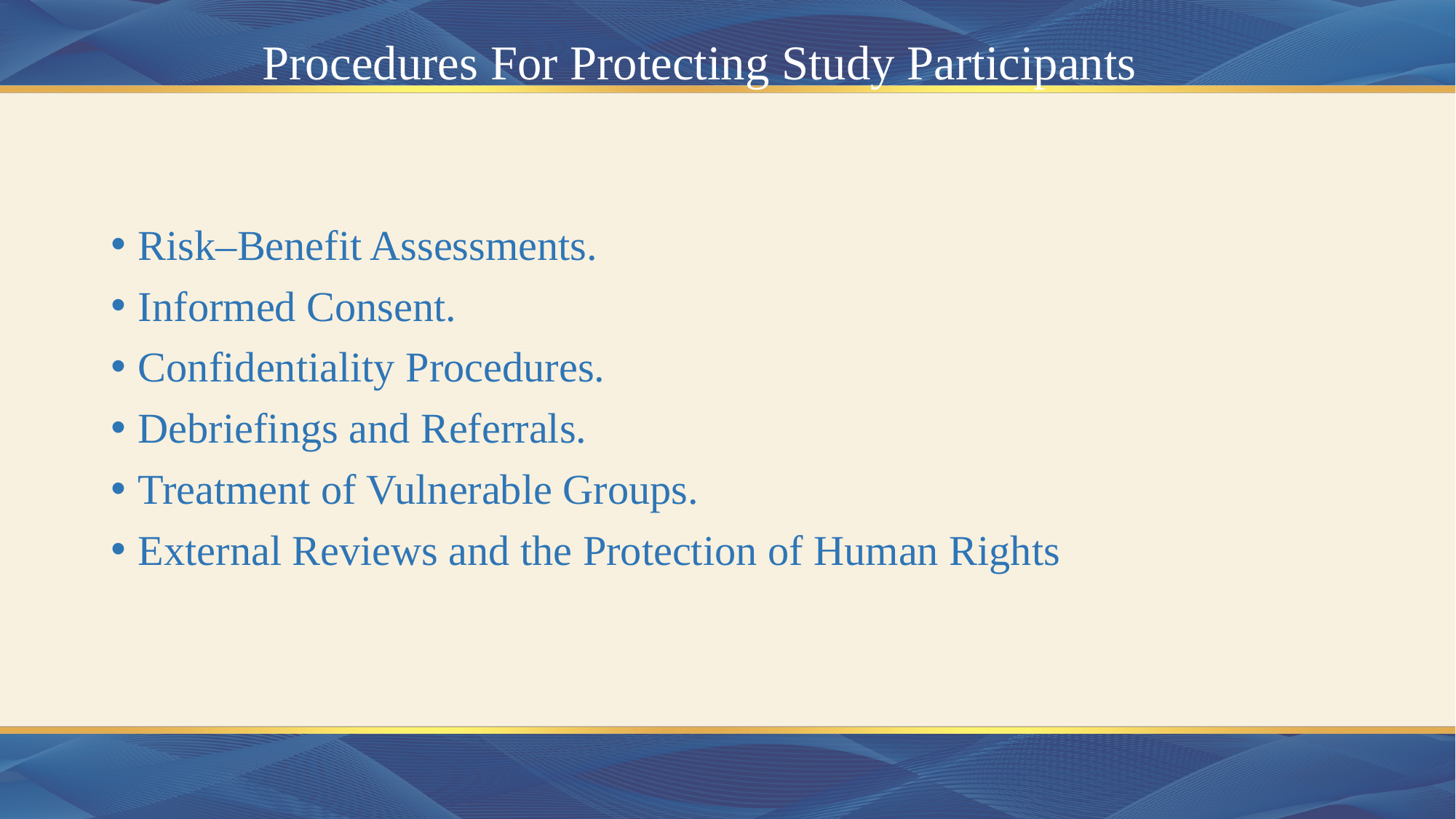

# Procedures For Protecting Study Participants
Risk–Benefit Assessments.
Informed Consent.
Confidentiality Procedures.
Debriefings and Referrals.
Treatment of Vulnerable Groups.
External Reviews and the Protection of Human Rights